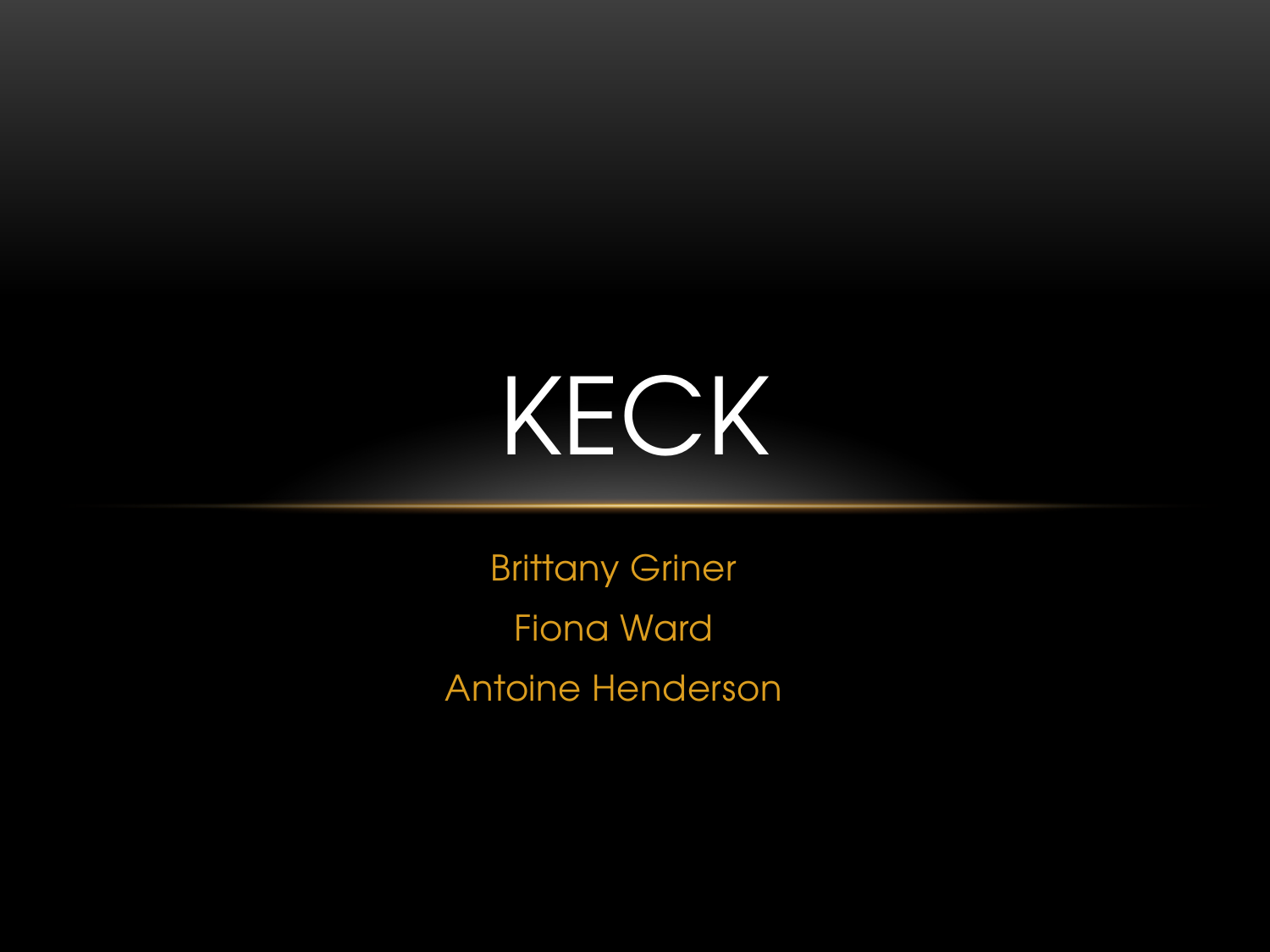

# Keck
Brittany Griner
Fiona Ward
Antoine Henderson